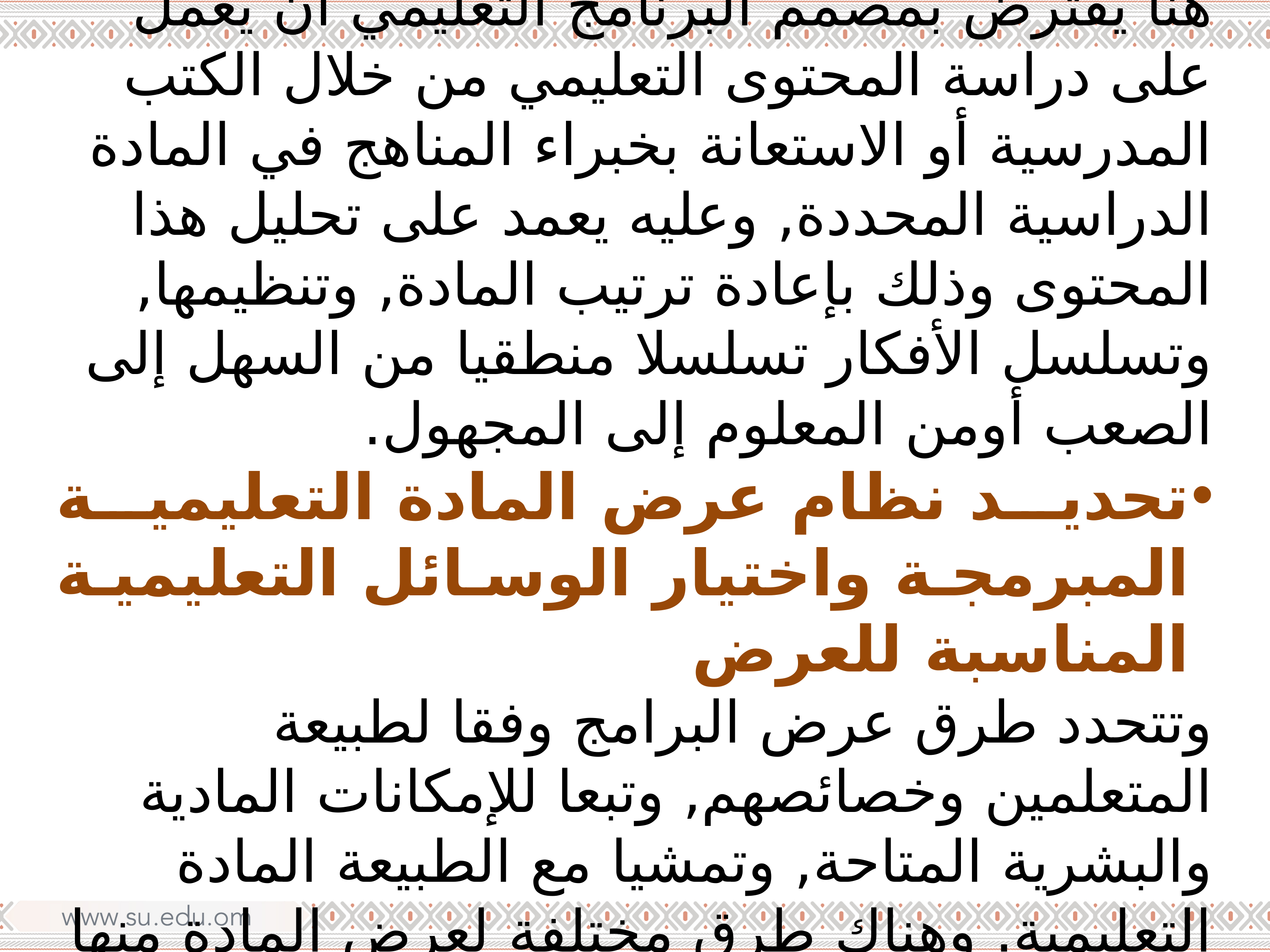

تحديد المحتوى التعليمي للمادة الدراسية المراد تعليمها
هنا يفترض بمصمم البرنامج التعليمي أن يعمل على دراسة المحتوى التعليمي من خلال الكتب المدرسية أو الاستعانة بخبراء المناهج في المادة الدراسية المحددة, وعليه يعمد على تحليل هذا المحتوى وذلك بإعادة ترتيب المادة, وتنظيمها, وتسلسل الأفكار تسلسلا منطقيا من السهل إلى الصعب أومن المعلوم إلى المجهول.
تحديد نظام عرض المادة التعليمية المبرمجة واختيار الوسائل التعليمية المناسبة للعرض
وتتحدد طرق عرض البرامج وفقا لطبيعة المتعلمين وخصائصهم, وتبعا للإمكانات المادية والبشرية المتاحة, وتمشيا مع الطبيعة المادة التعليمية. وهناك طرق مختلفة لعرض المادة منها الكتاب المبرمج, وجهاز عرض الشفافيات والكمبيوتر, وغير ذلك.